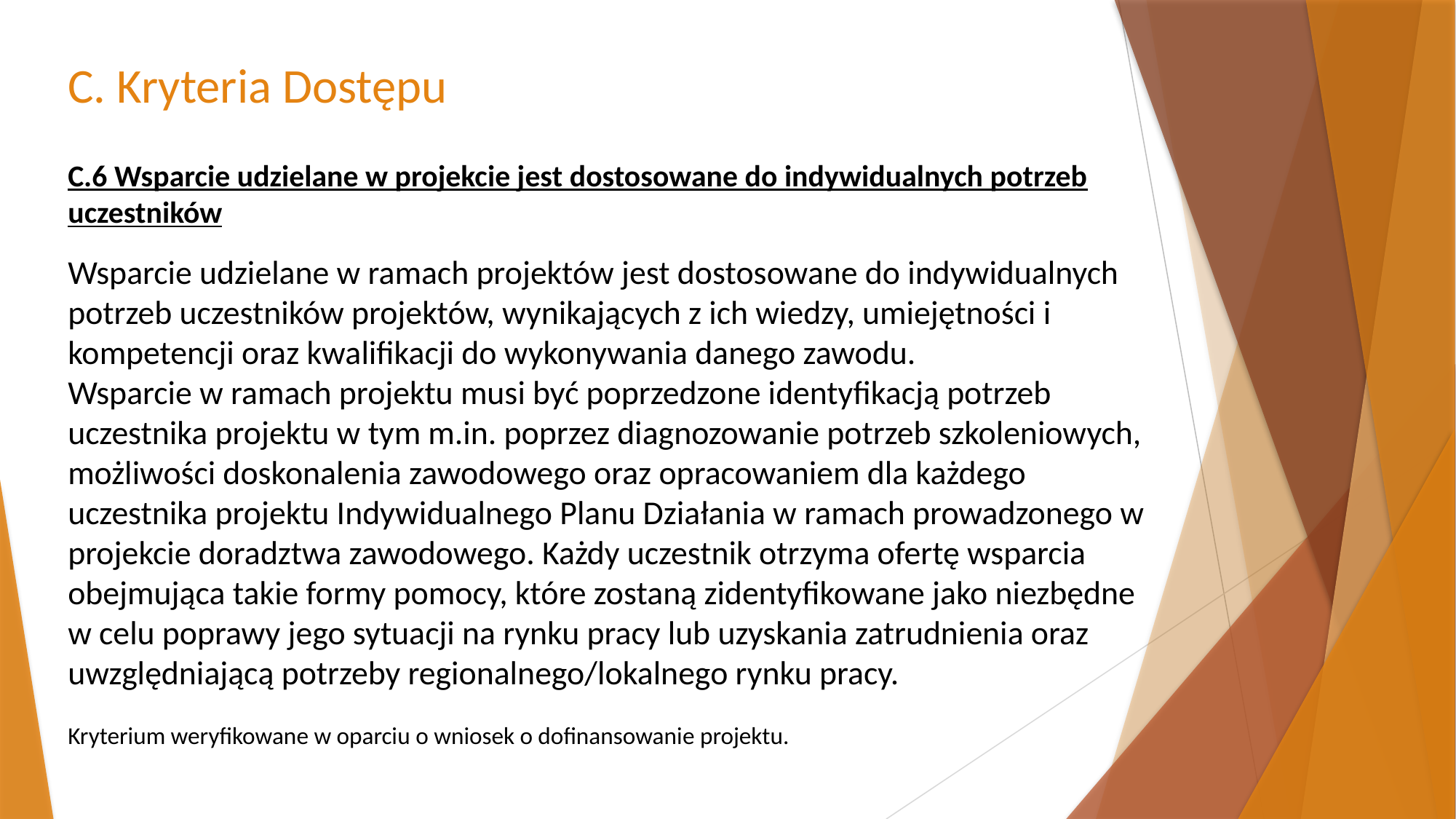

C. Kryteria Dostępu

C.6 Wsparcie udzielane w projekcie jest dostosowane do indywidualnych potrzeb uczestników

Wsparcie udzielane w ramach projektów jest dostosowane do indywidualnych potrzeb uczestników projektów, wynikających z ich wiedzy, umiejętności i kompetencji oraz kwalifikacji do wykonywania danego zawodu.
Wsparcie w ramach projektu musi być poprzedzone identyfikacją potrzeb uczestnika projektu w tym m.in. poprzez diagnozowanie potrzeb szkoleniowych, możliwości doskonalenia zawodowego oraz opracowaniem dla każdego uczestnika projektu Indywidualnego Planu Działania w ramach prowadzonego w projekcie doradztwa zawodowego. Każdy uczestnik otrzyma ofertę wsparcia obejmująca takie formy pomocy, które zostaną zidentyfikowane jako niezbędne w celu poprawy jego sytuacji na rynku pracy lub uzyskania zatrudnienia oraz uwzględniającą potrzeby regionalnego/lokalnego rynku pracy.

Kryterium weryfikowane w oparciu o wniosek o dofinansowanie projektu.